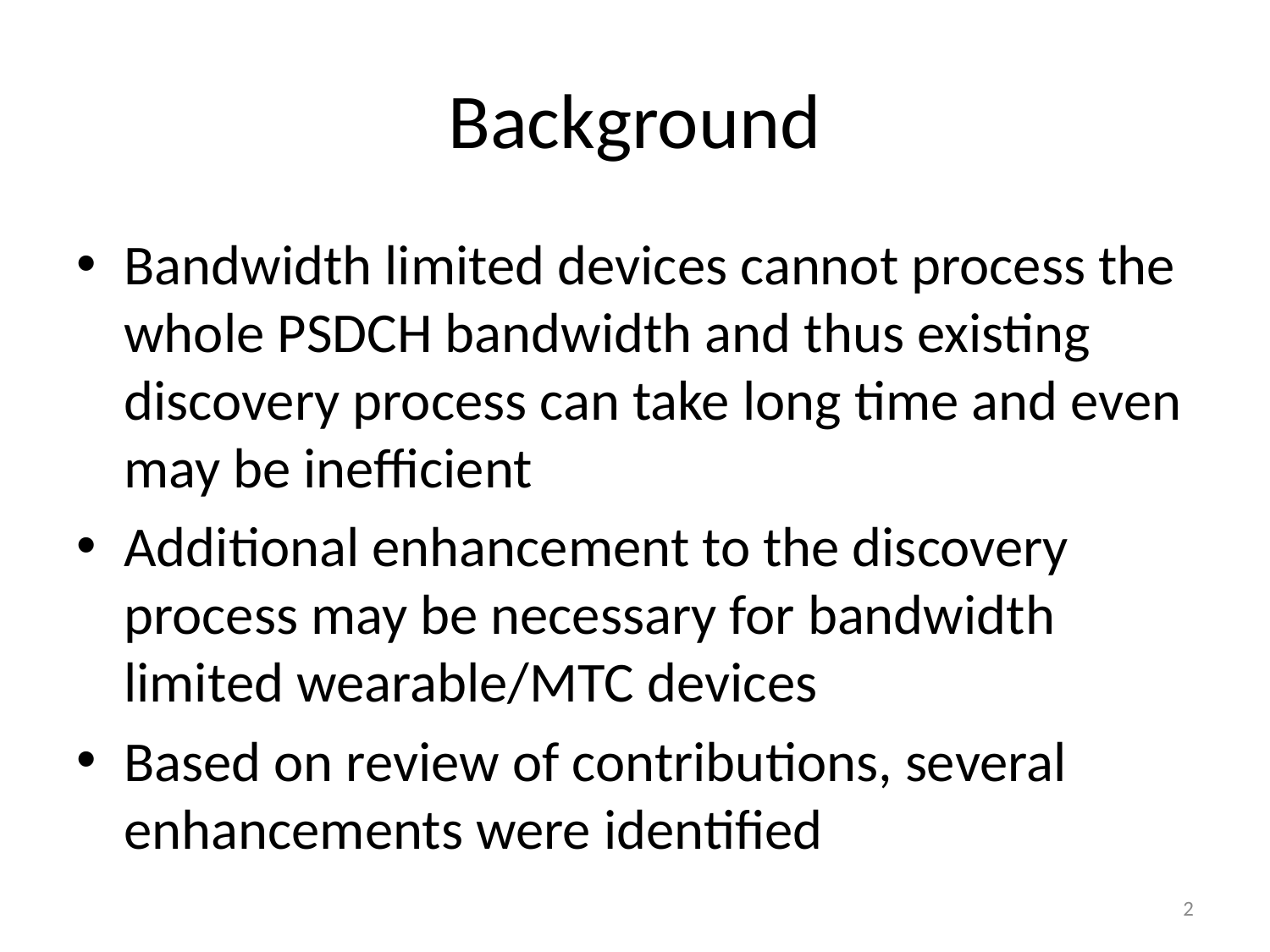

# Background
Bandwidth limited devices cannot process the whole PSDCH bandwidth and thus existing discovery process can take long time and even may be inefficient
Additional enhancement to the discovery process may be necessary for bandwidth limited wearable/MTC devices
Based on review of contributions, several enhancements were identified
2